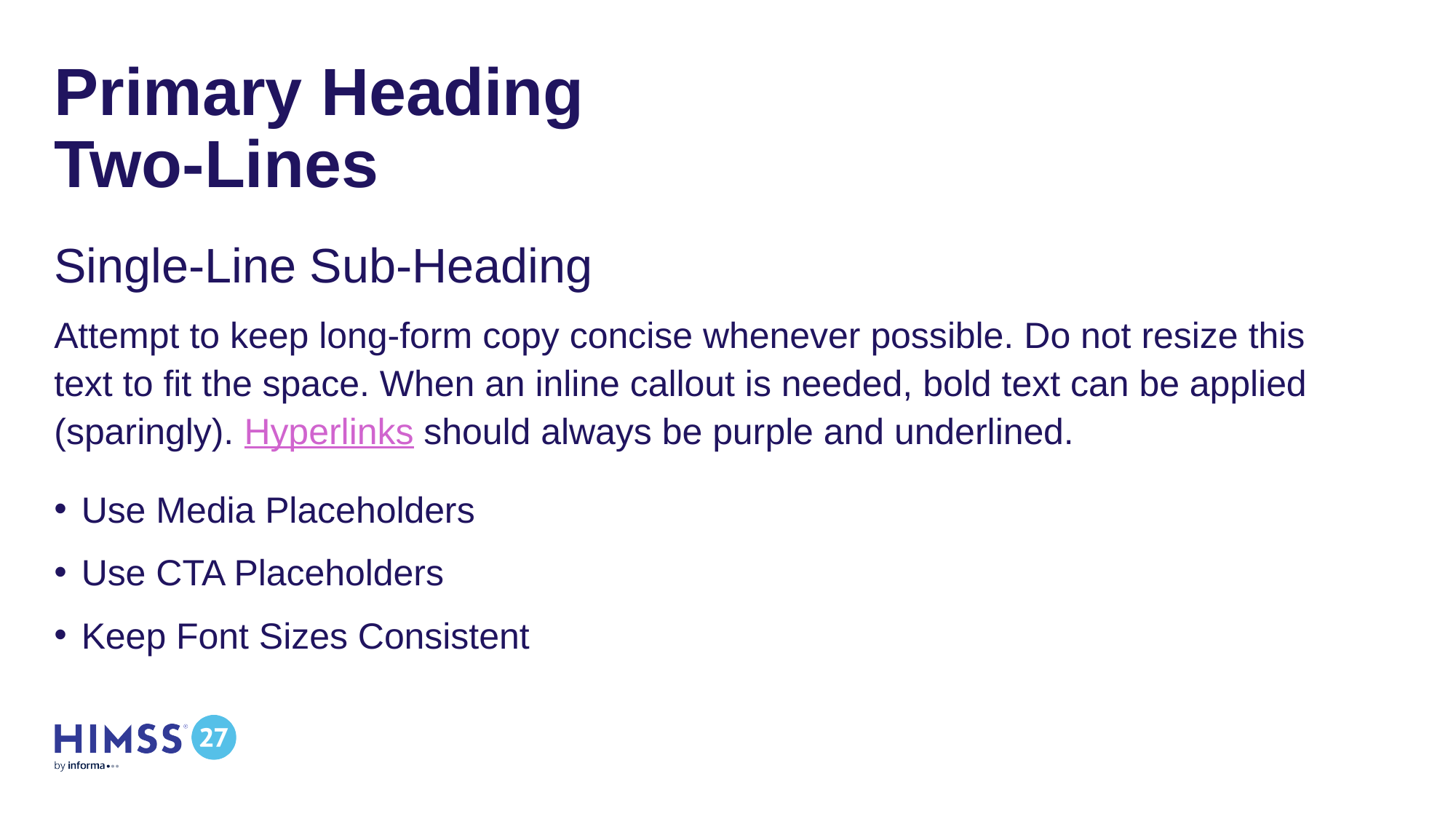

# Primary Heading Two-Lines
Single-Line Sub-Heading
Attempt to keep long-form copy concise whenever possible. Do not resize this text to fit the space. When an inline callout is needed, bold text can be applied (sparingly). Hyperlinks should always be purple and underlined.
Use Media Placeholders
Use CTA Placeholders
Keep Font Sizes Consistent